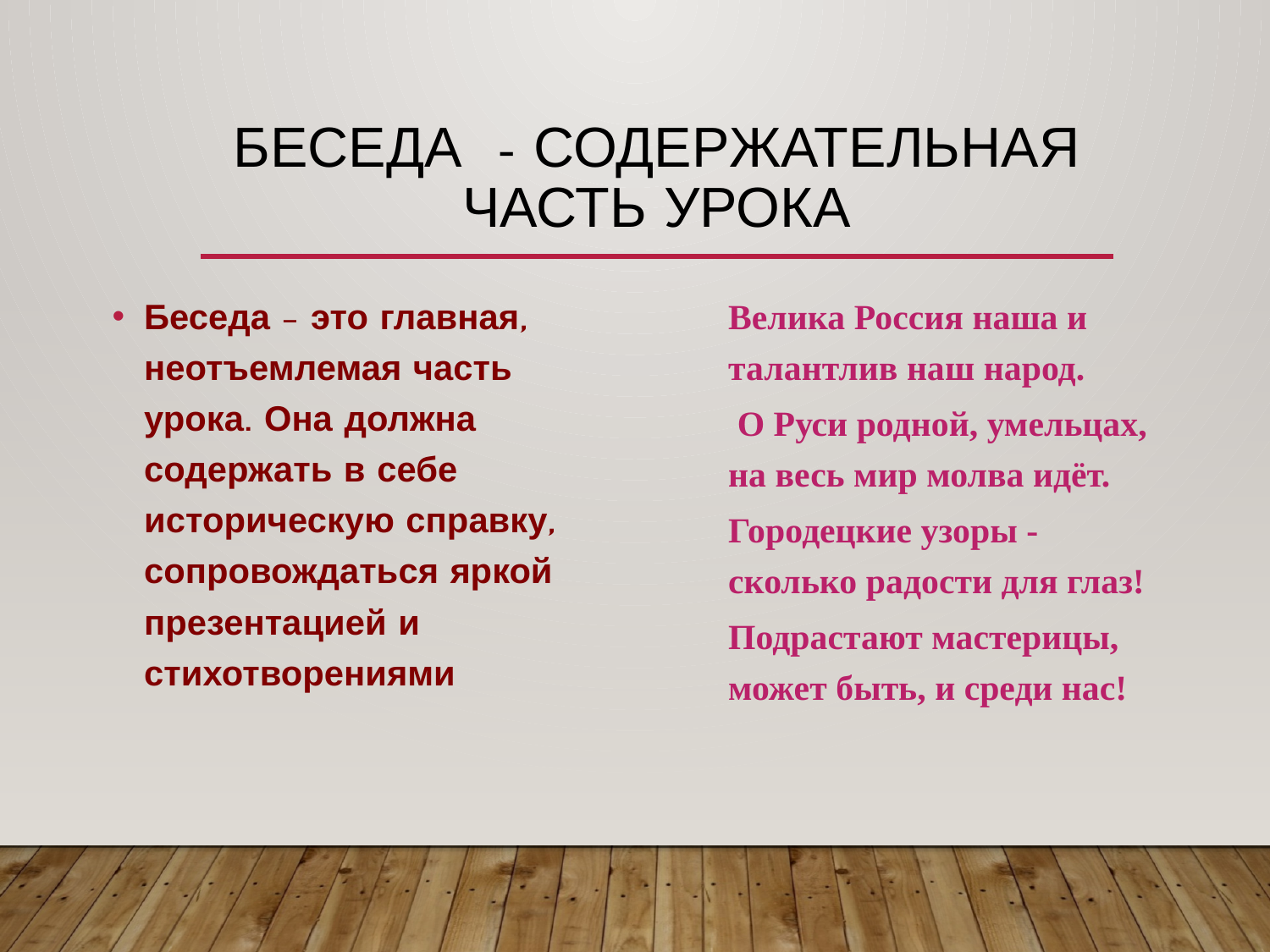

# Беседа  - содержательная часть урока
Беседа – это главная, неотъемлемая часть урока. Она должна содержать в себе историческую справку, сопровождаться яркой презентацией и стихотворениями
Велика Россия наша и талантлив наш народ.
 О Руси родной, умельцах, на весь мир молва идёт.
Городецкие узоры -  сколько радости для глаз!
Подрастают мастерицы, может быть, и среди нас!